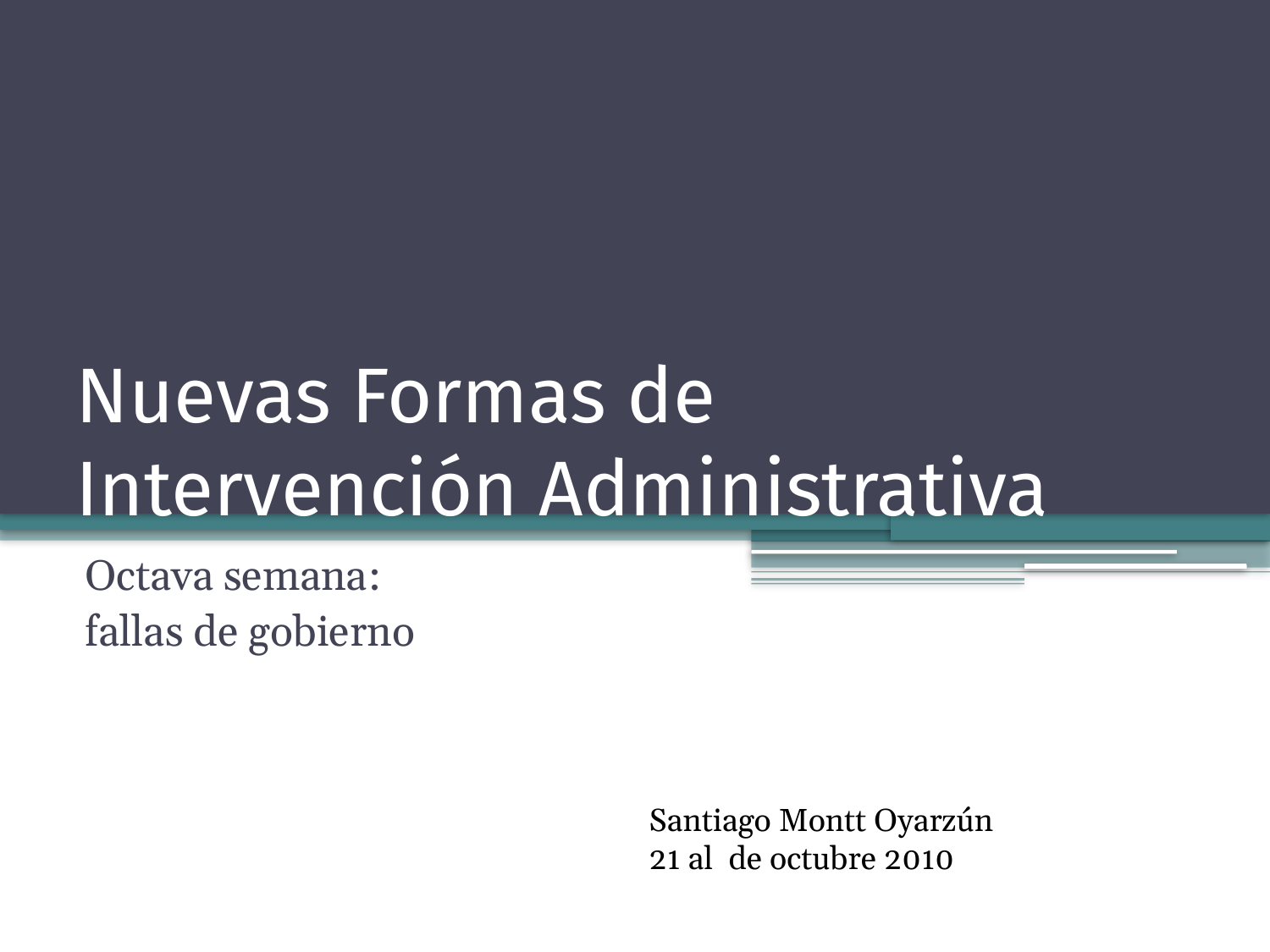

# Nuevas Formas de Intervención Administrativa
Octava semana:
fallas de gobierno

Santiago Montt Oyarzún
21 al  de octubre 2010